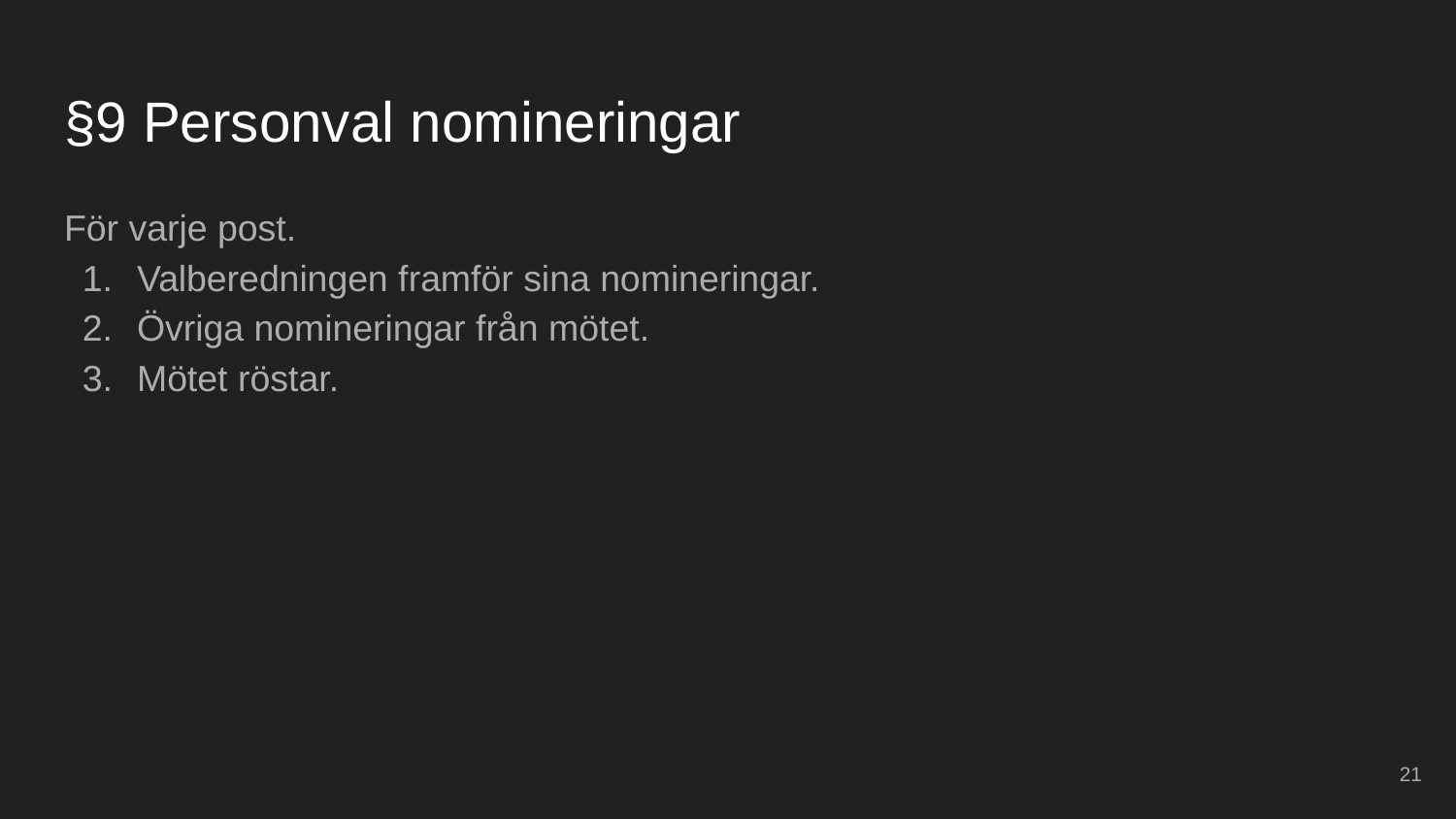

# §9 Personval nomineringar

För varje post.
Valberedningen framför sina nomineringar.
Övriga nomineringar från mötet.
Mötet röstar.
21